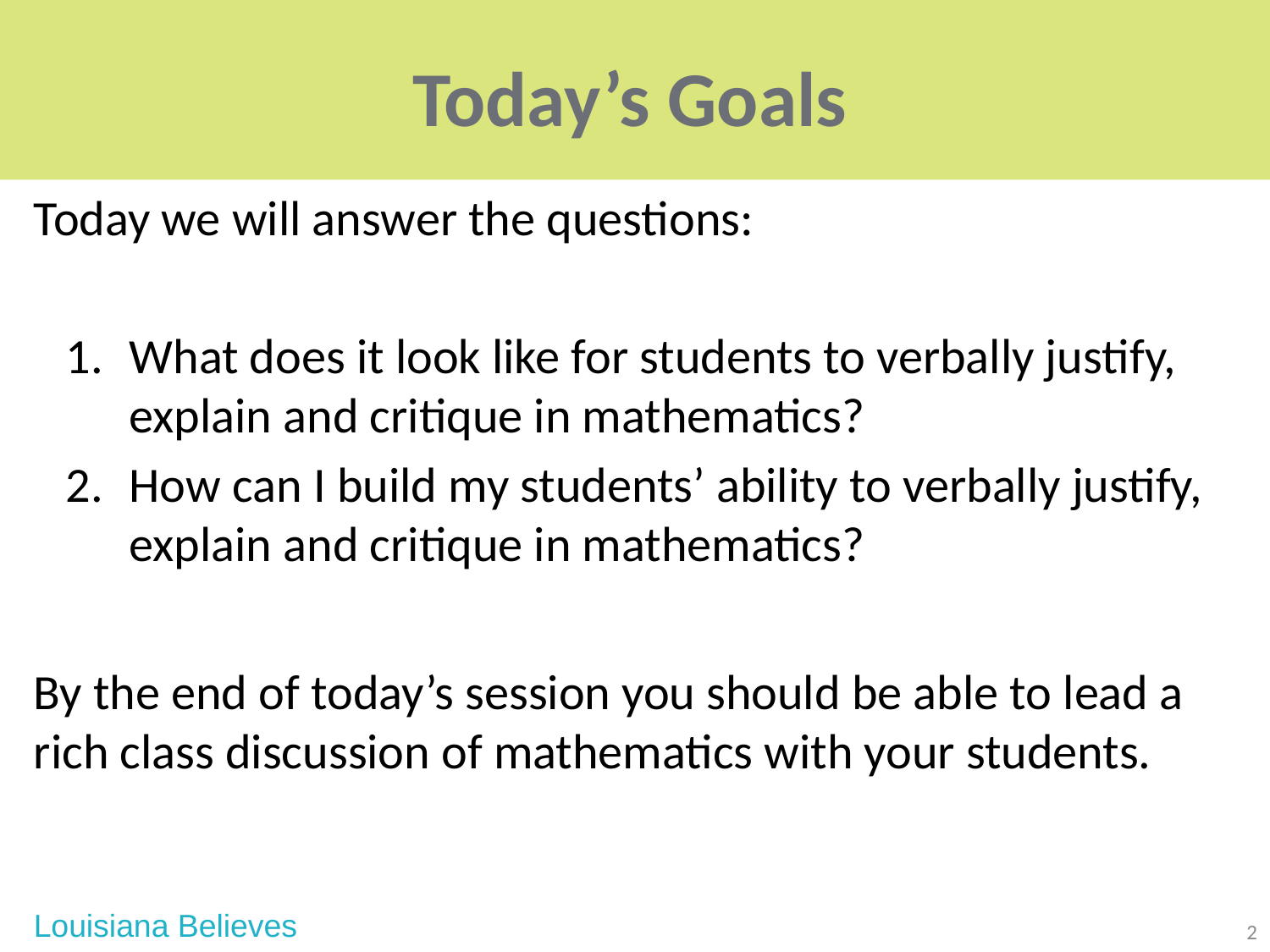

# Today’s Goals
Today we will answer the questions:

What does it look like for students to verbally justify, explain and critique in mathematics?
How can I build my students’ ability to verbally justify, explain and critique in mathematics?

By the end of today’s session you should be able to lead a rich class discussion of mathematics with your students.

Louisiana Believes
2